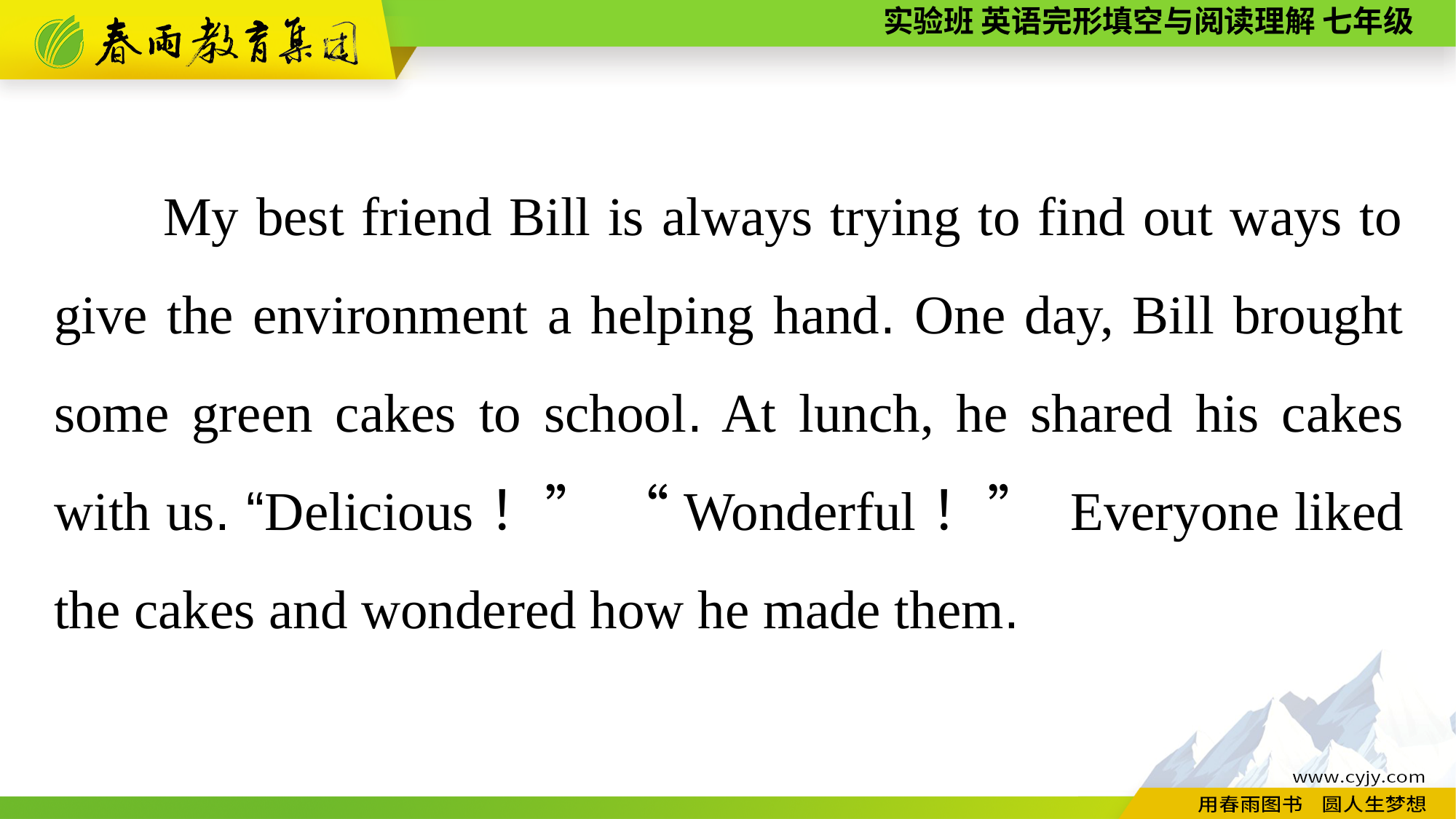

My best friend Bill is always trying to find out ways to give the environment a helping hand. One day, Bill brought some green cakes to school. At lunch, he shared his cakes with us. “Delicious！” “Wonderful！” Everyone liked the cakes and wondered how he made them.